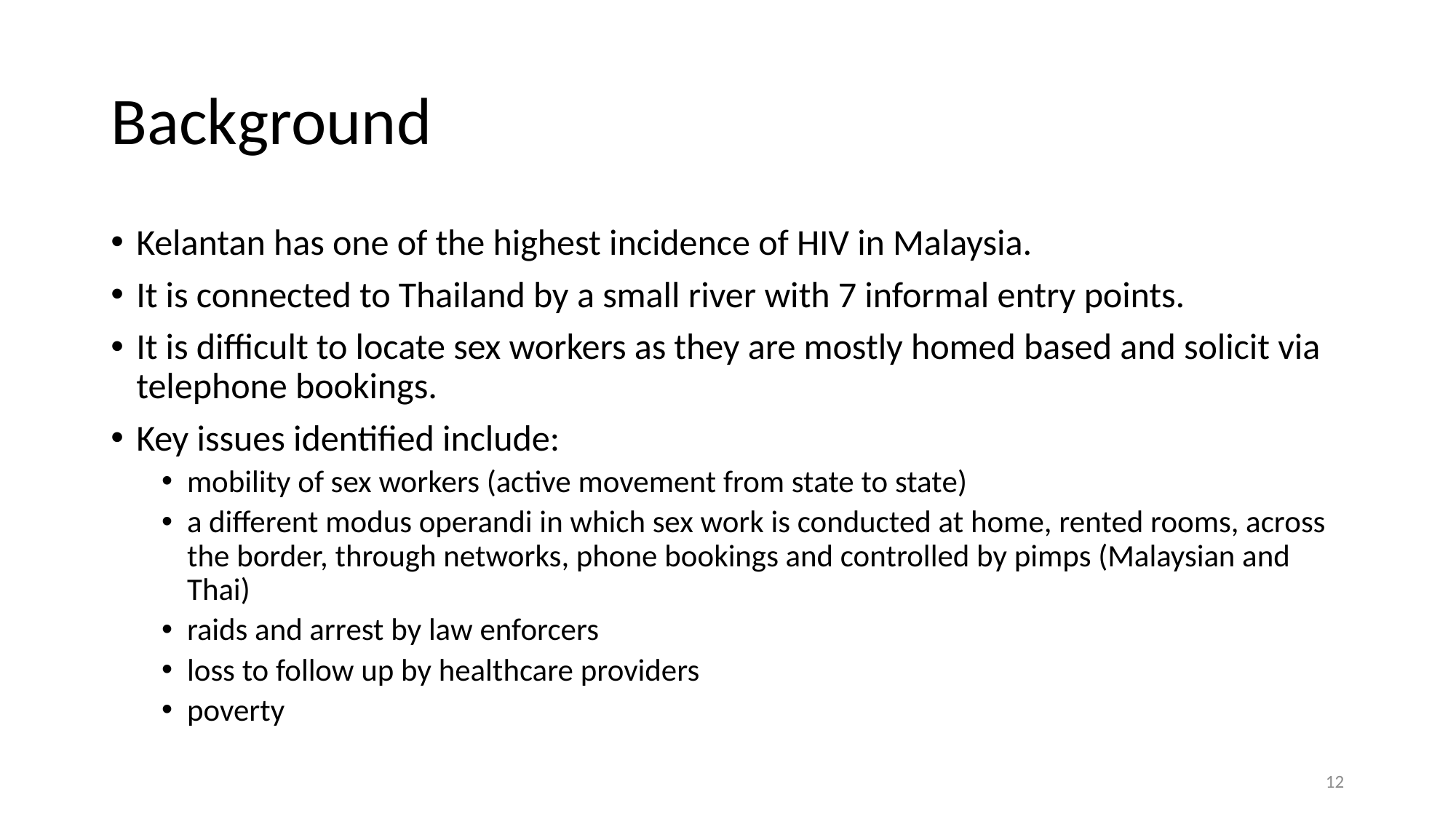

# Background
Kelantan has one of the highest incidence of HIV in Malaysia.
It is connected to Thailand by a small river with 7 informal entry points.
It is difficult to locate sex workers as they are mostly homed based and solicit via telephone bookings.
Key issues identified include:
mobility of sex workers (active movement from state to state)
a different modus operandi in which sex work is conducted at home, rented rooms, across the border, through networks, phone bookings and controlled by pimps (Malaysian and Thai)
raids and arrest by law enforcers
loss to follow up by healthcare providers
poverty

12